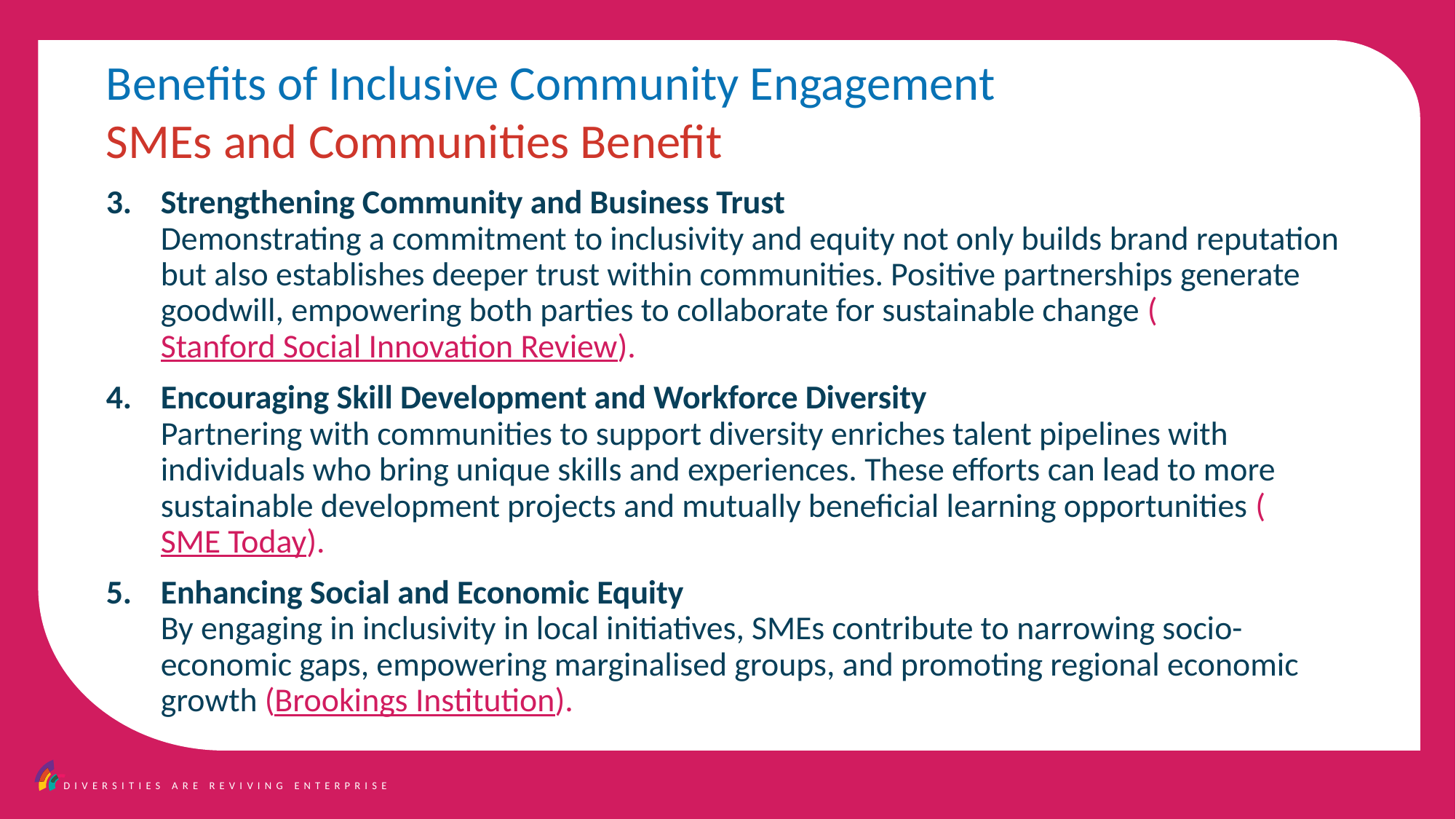

Benefits of Inclusive Community Engagement
SMEs and Communities Benefit
Strengthening Community and Business Trust
Demonstrating a commitment to inclusivity and equity not only builds brand reputation but also establishes deeper trust within communities. Positive partnerships generate goodwill, empowering both parties to collaborate for sustainable change (Stanford Social Innovation Review).
Encouraging Skill Development and Workforce Diversity
Partnering with communities to support diversity enriches talent pipelines with individuals who bring unique skills and experiences. These efforts can lead to more sustainable development projects and mutually beneficial learning opportunities (SME Today).
Enhancing Social and Economic Equity
By engaging in inclusivity in local initiatives, SMEs contribute to narrowing socio-economic gaps, empowering marginalised groups, and promoting regional economic growth (Brookings Institution).